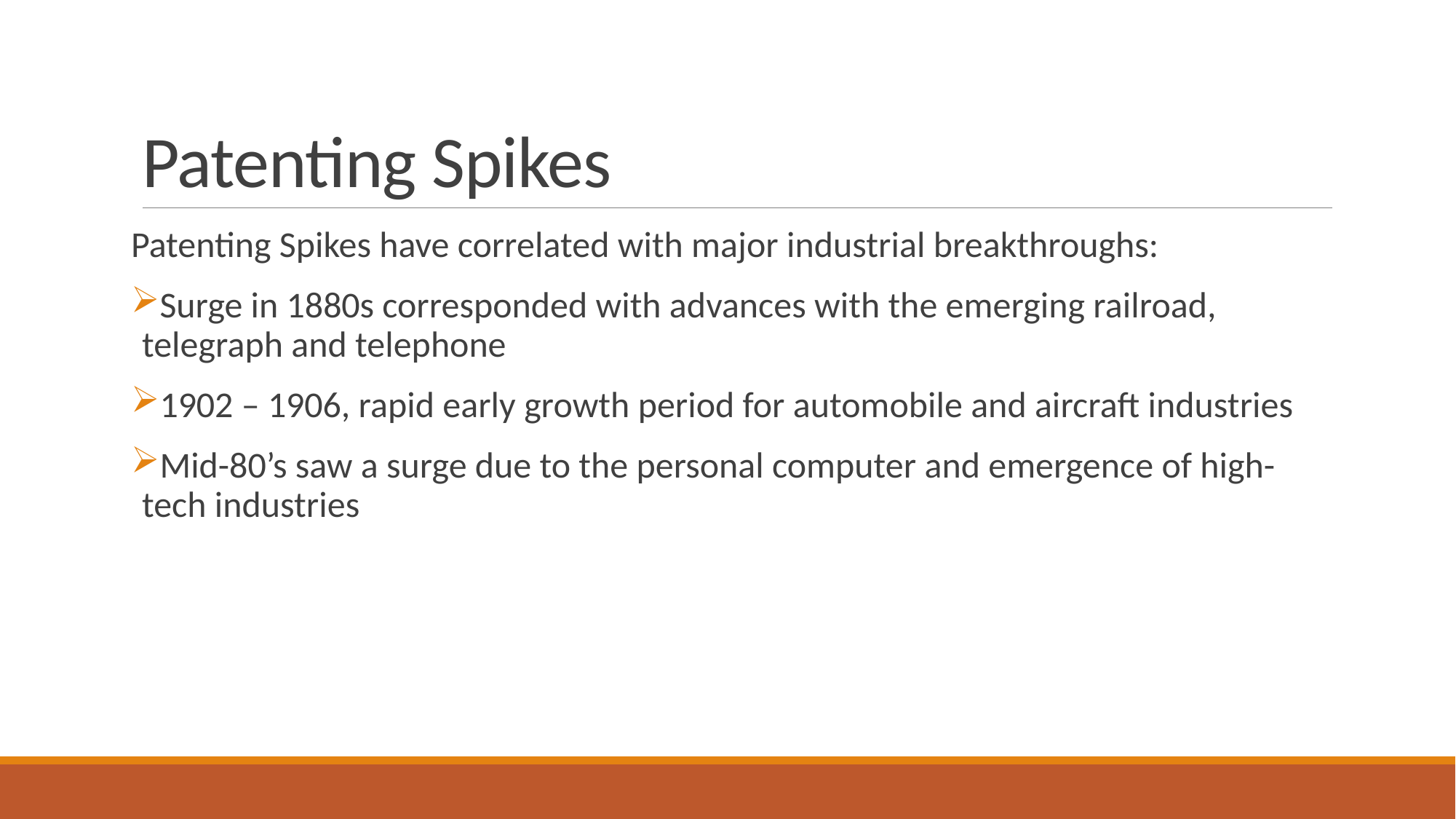

# Patenting Spikes
Patenting Spikes have correlated with major industrial breakthroughs:
Surge in 1880s corresponded with advances with the emerging railroad, telegraph and telephone
1902 – 1906, rapid early growth period for automobile and aircraft industries
Mid-80’s saw a surge due to the personal computer and emergence of high-tech industries